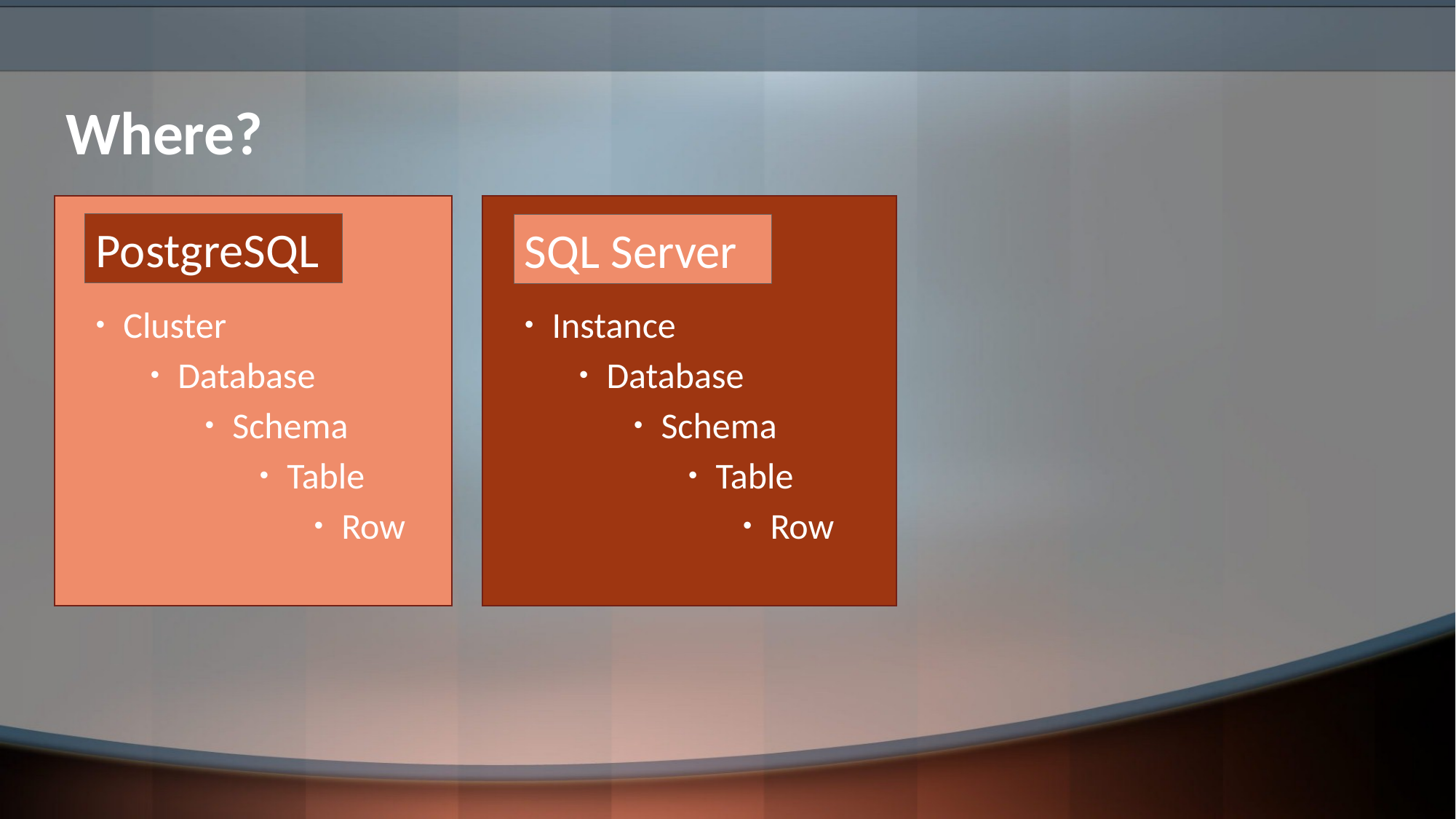

# Where?

PostgreSQL
SQL Server
Cluster
Database
Schema
Table
Row
Instance
Database
Schema
Table
Row